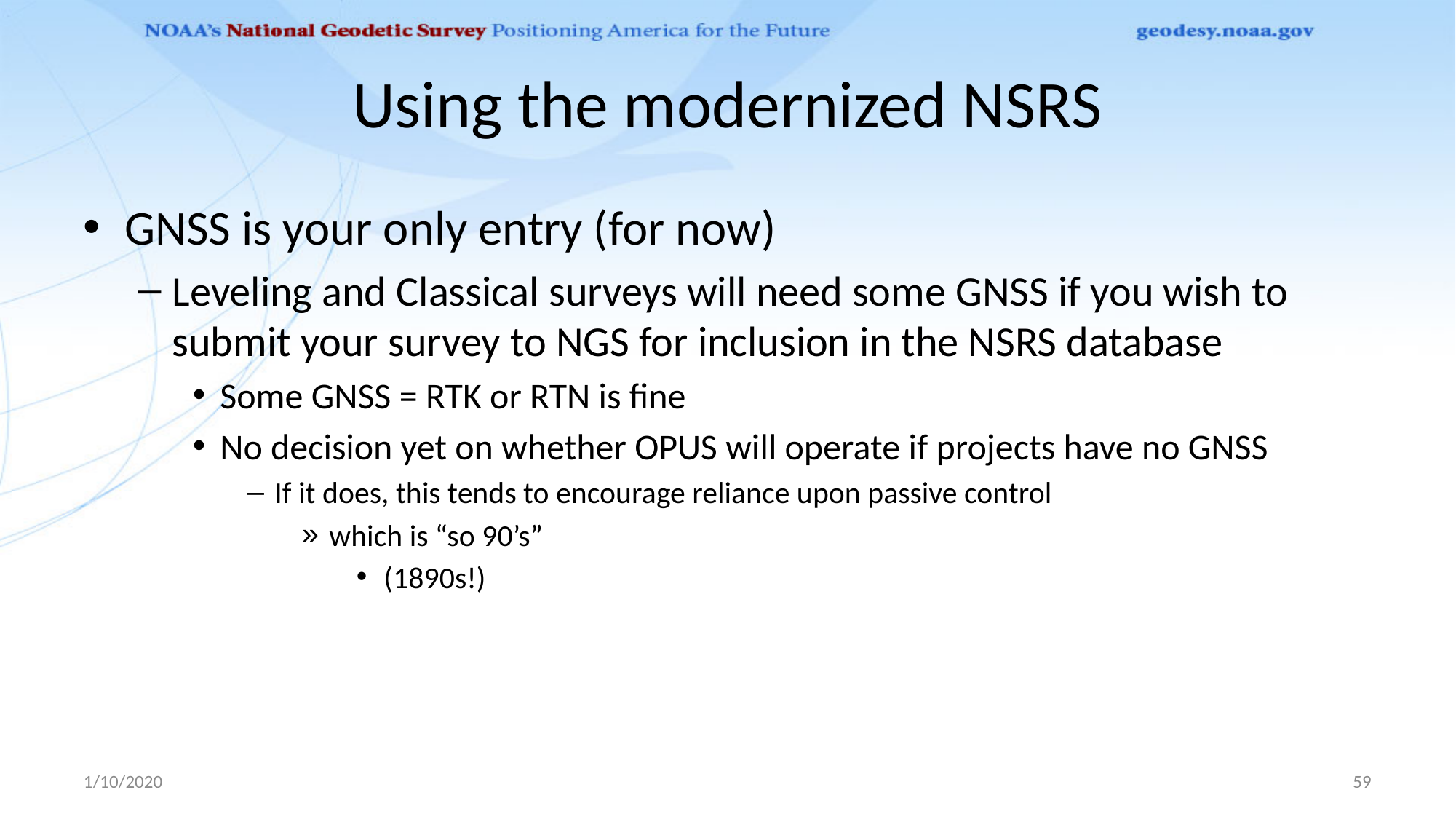

# Using the modernized NSRS
GNSS is your only entry (for now)
Leveling and Classical surveys will need some GNSS if you wish to submit your survey to NGS for inclusion in the NSRS database
Some GNSS = RTK or RTN is fine
No decision yet on whether OPUS will operate if projects have no GNSS
If it does, this tends to encourage reliance upon passive control
which is “so 90’s”
(1890s!)
1/10/2020
59